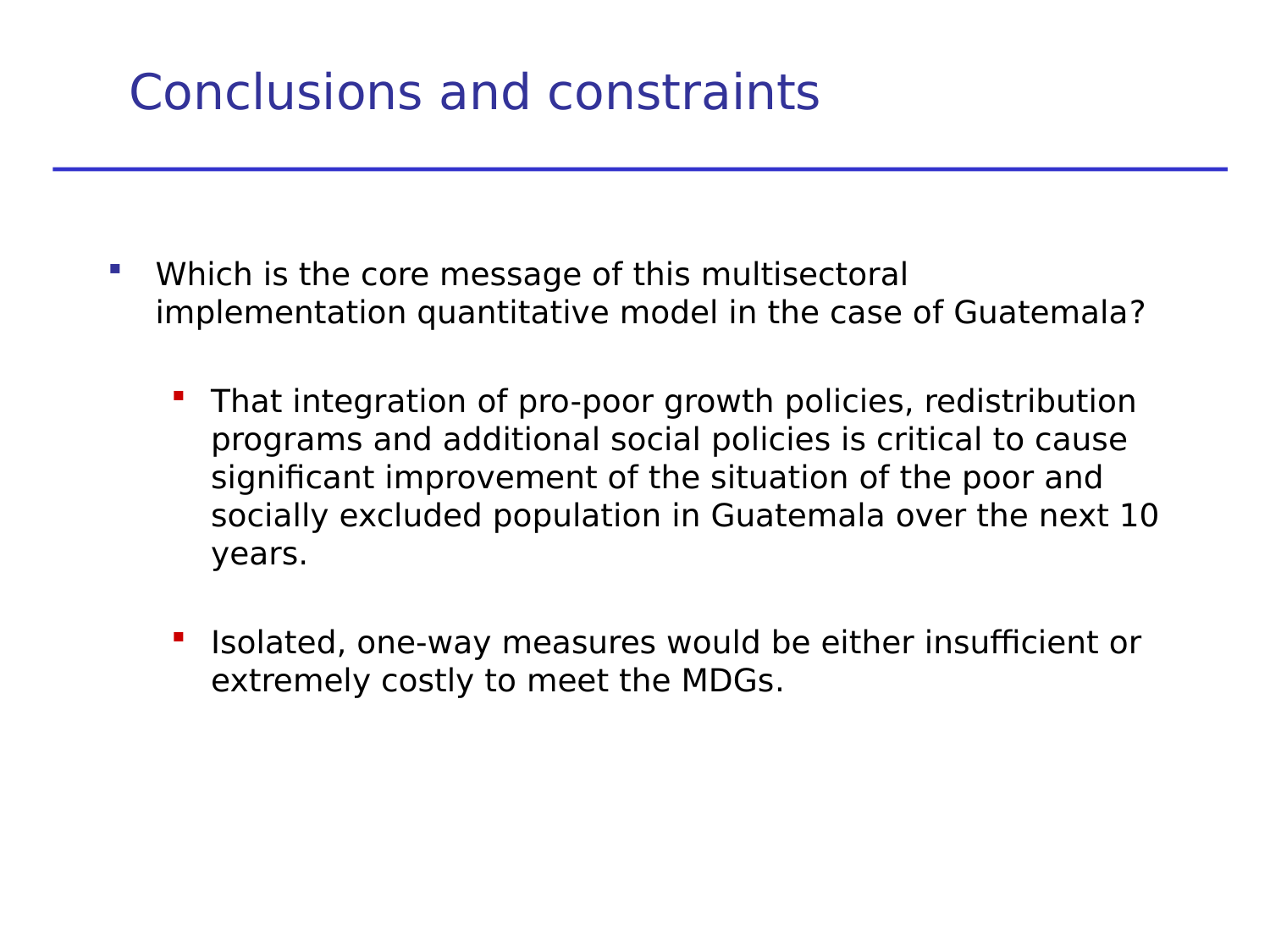

Conclusions and constraints

Which is the core message of this multisectoral implementation quantitative model in the case of Guatemala?

That integration of pro-poor growth policies, redistribution programs and additional social policies is critical to cause significant improvement of the situation of the poor and socially excluded population in Guatemala over the next 10 years.

Isolated, one-way measures would be either insufficient or extremely costly to meet the MDGs.